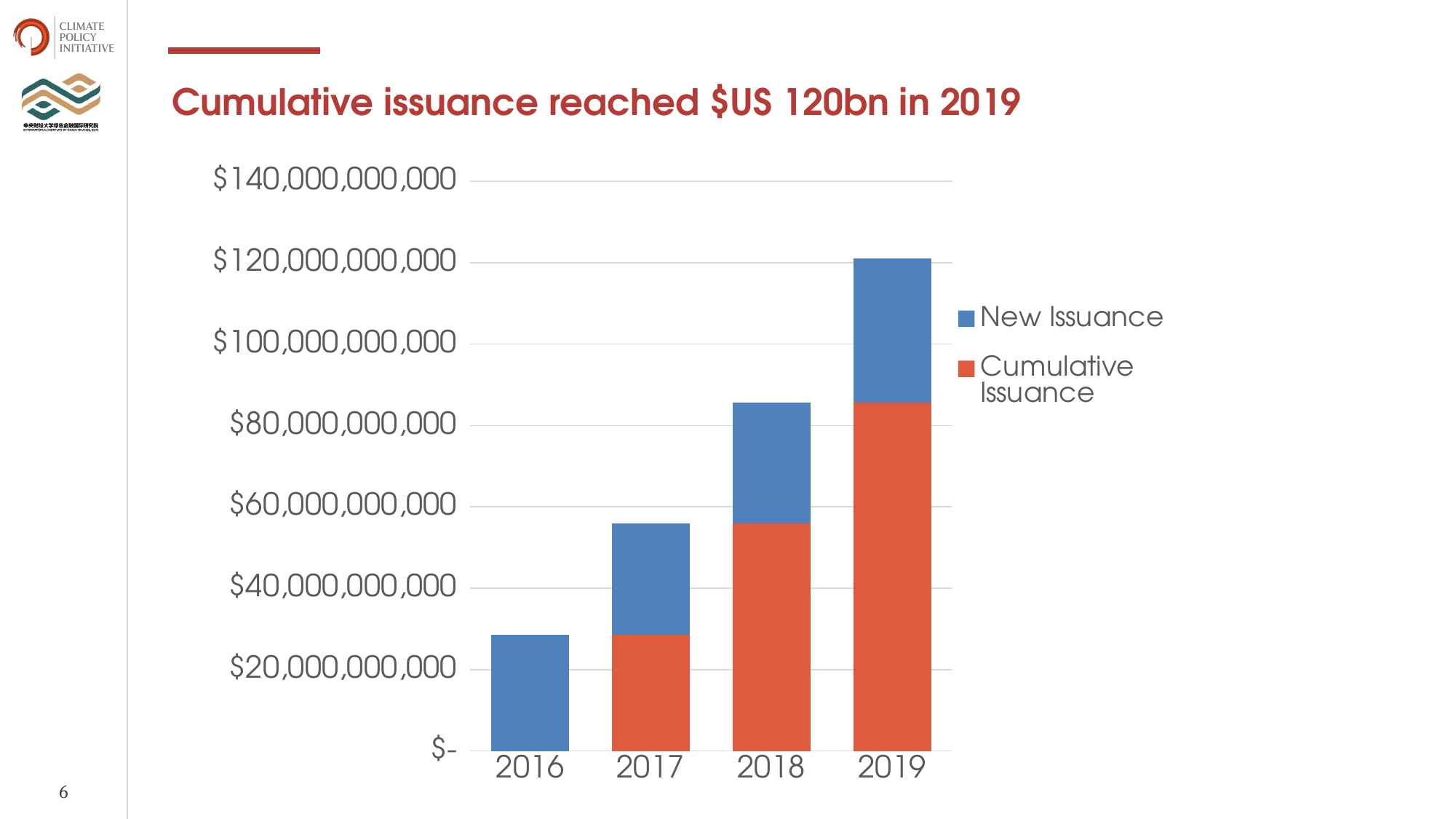

Cumulative issuance reached $US 120bn in 2019

### Chart

| Category | Cumulative Issuance | New Issuance |
|---|---|---|
| 2016 | None | 28565467625.89928 |
| 2017 | 28565467625.89928 | 27320143884.892086 |
| 2018 | 55885611510.79137 | 29772517985.61151 |
| 2019 | 85658129496.40288 | 35375971223.02158 |